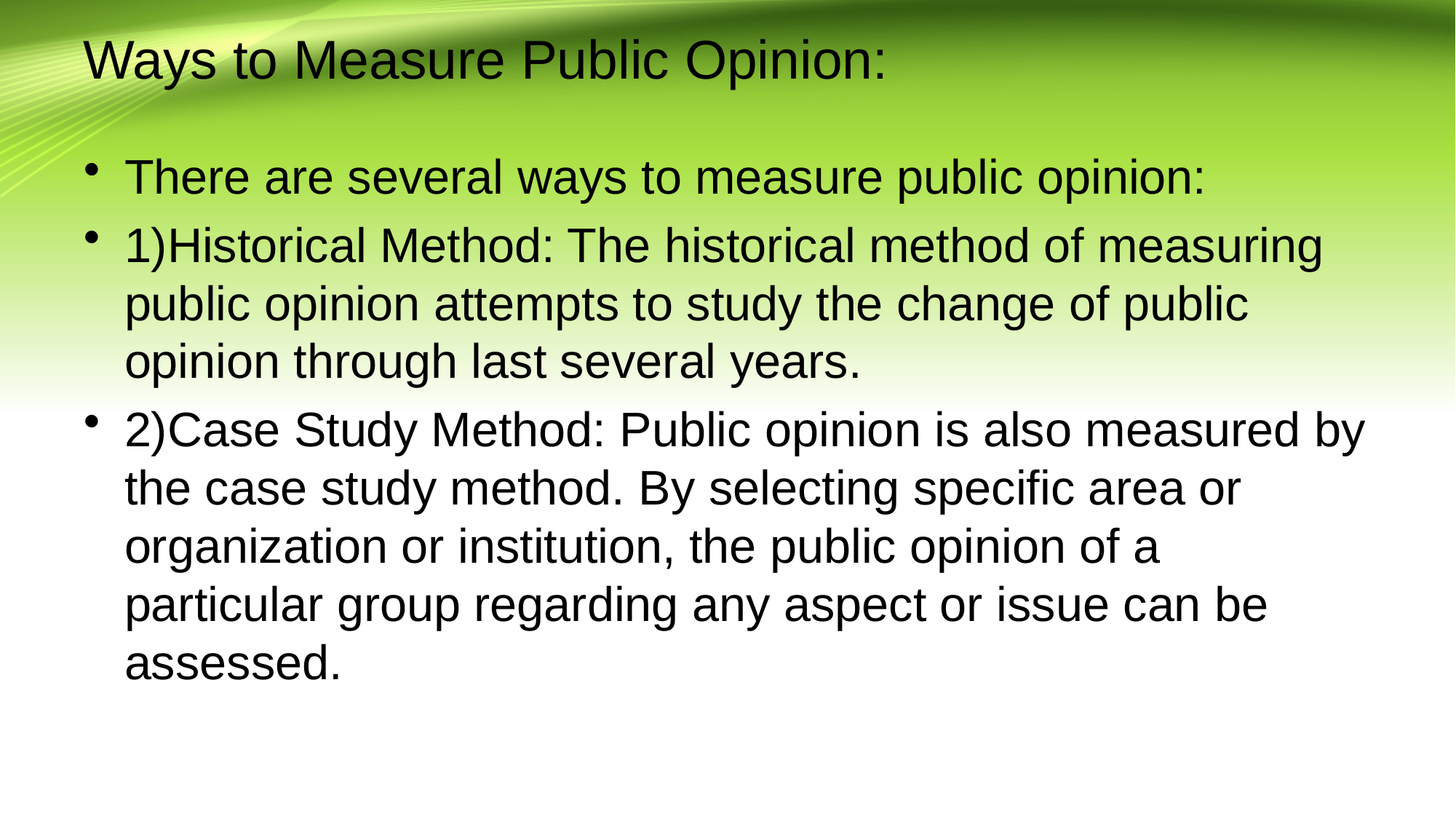

# Ways to Measure Public Opinion:
There are several ways to measure public opinion:
1)Historical Method: The historical method of measuring public opinion attempts to study the change of public opinion through last several years.
2)Case Study Method: Public opinion is also measured by the case study method. By selecting specific area or organization or institution, the public opinion of a particular group regarding any aspect or issue can be assessed.